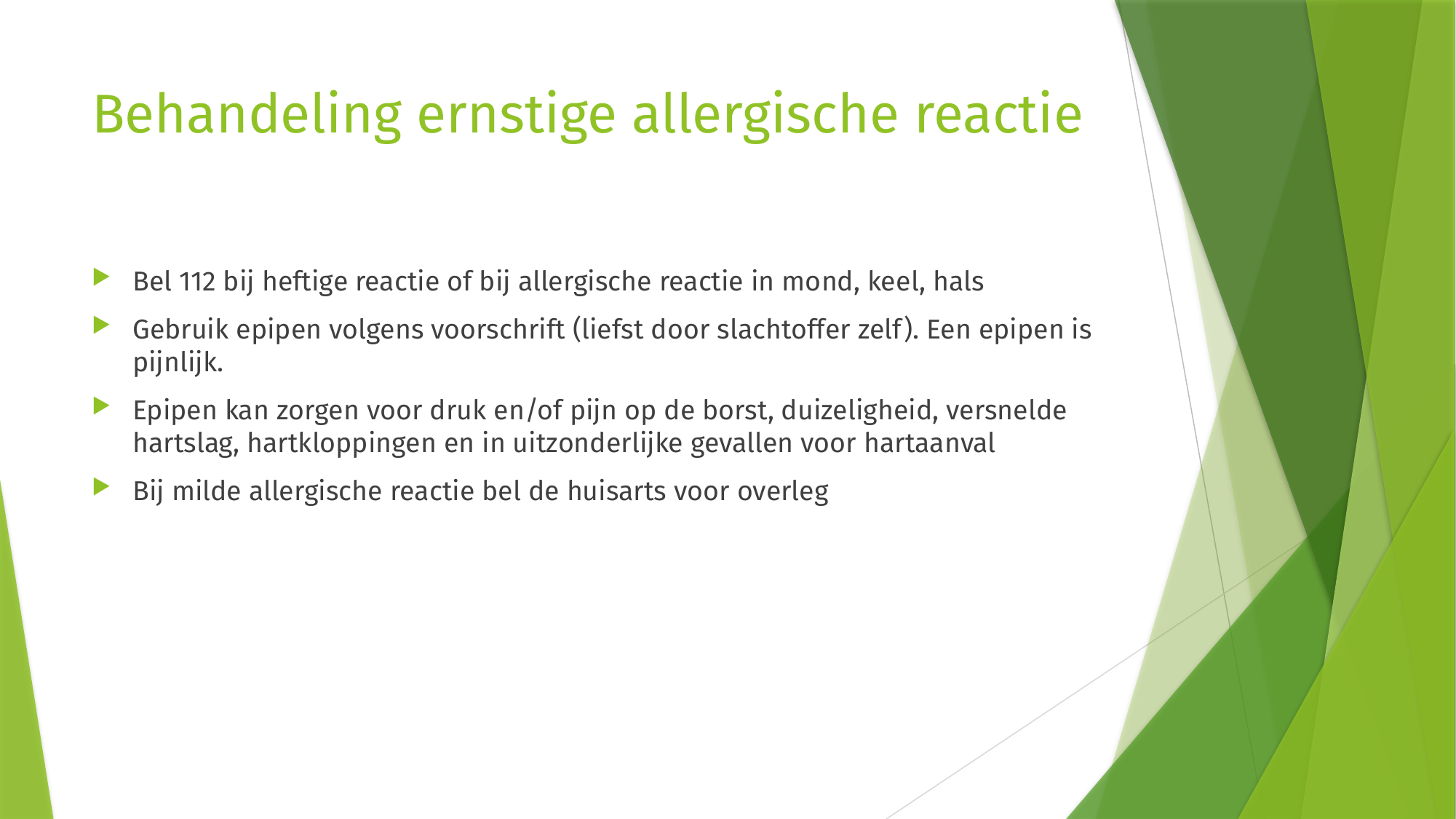

# Behandeling ernstige allergische reactie
Bel 112 bij heftige reactie of bij allergische reactie in mond, keel, hals
Gebruik epipen volgens voorschrift (liefst door slachtoffer zelf). Een epipen is pijnlijk.
Epipen kan zorgen voor druk en/of pijn op de borst, duizeligheid, versnelde hartslag, hartkloppingen en in uitzonderlijke gevallen voor hartaanval
Bij milde allergische reactie bel de huisarts voor overleg